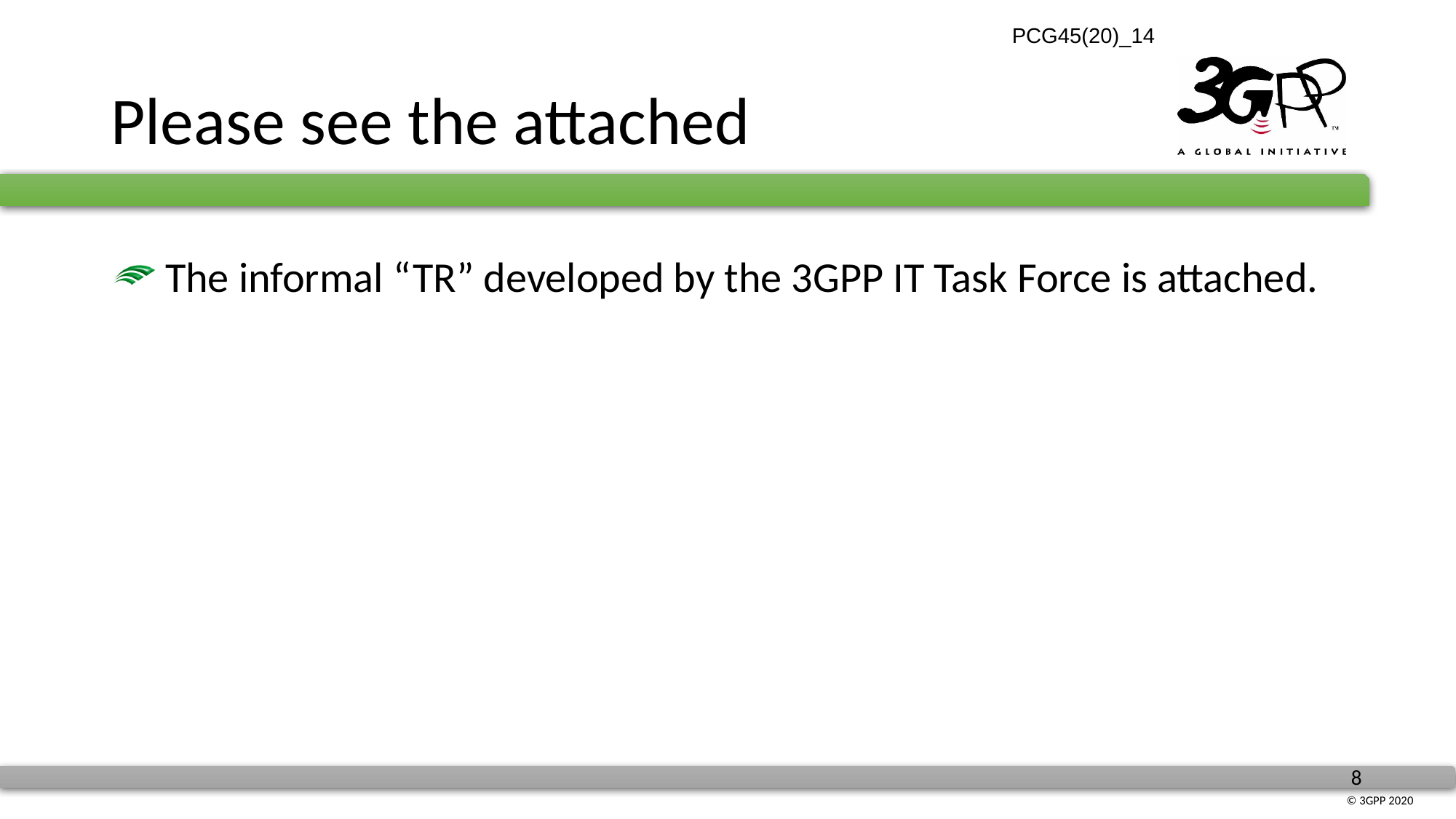

# Please see the attached
 The informal “TR” developed by the 3GPP IT Task Force is attached.